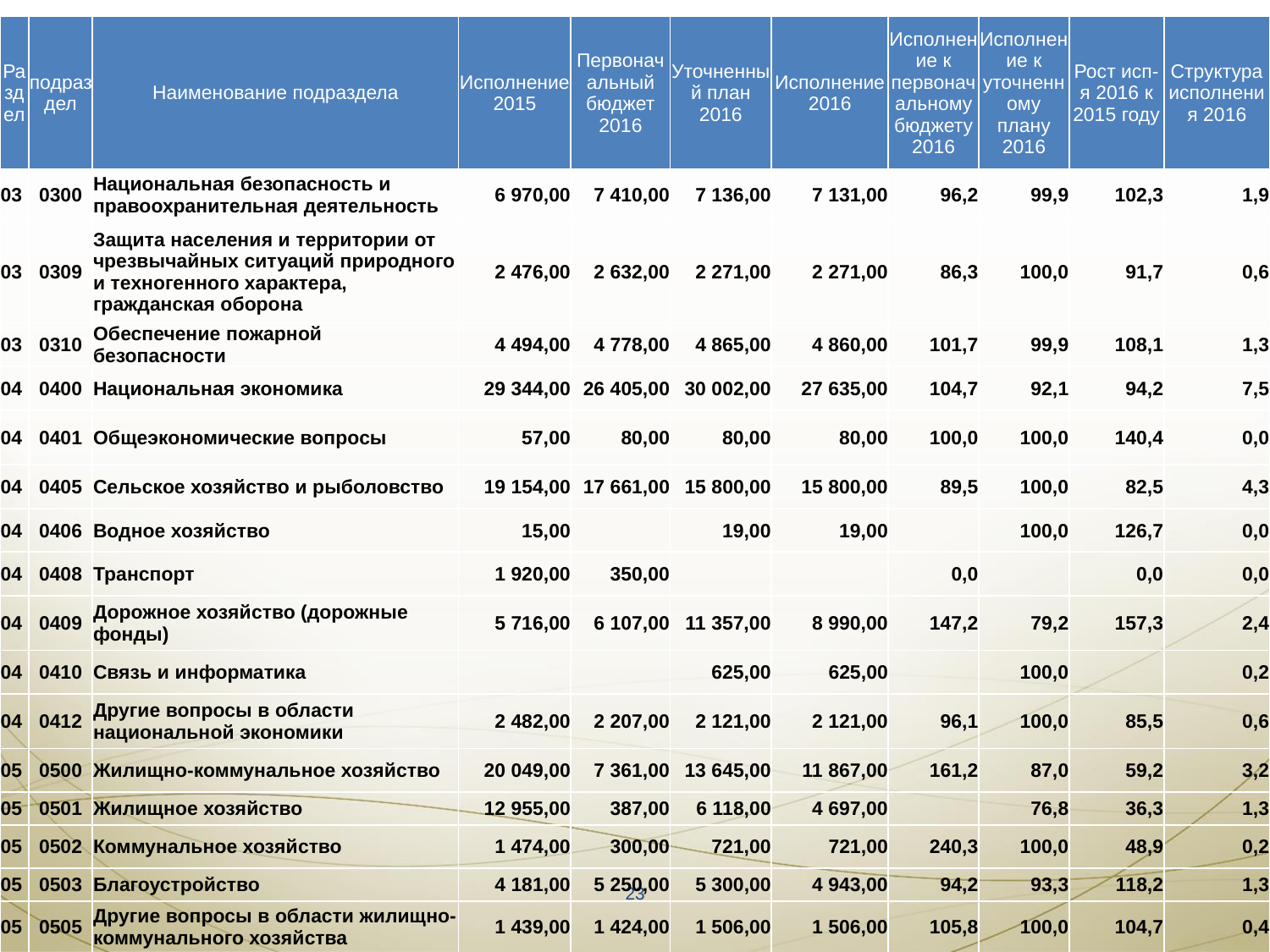

| Раздел | подраздел | Наименование подраздела | Исполнение 2015 | Первоначальный бюджет 2016 | Уточненный план 2016 | Исполнение 2016 | Исполнение к первоначальному бюджету 2016 | Исполнение к уточненному плану 2016 | Рост исп-я 2016 к 2015 году | Структура исполнения 2016 |
| --- | --- | --- | --- | --- | --- | --- | --- | --- | --- | --- |
| 03 | 0300 | Национальная безопасность и правоохранительная деятельность | 6 970,00 | 7 410,00 | 7 136,00 | 7 131,00 | 96,2 | 99,9 | 102,3 | 1,9 |
| 03 | 0309 | Защита населения и территории от чрезвычайных ситуаций природного и техногенного характера, гражданская оборона | 2 476,00 | 2 632,00 | 2 271,00 | 2 271,00 | 86,3 | 100,0 | 91,7 | 0,6 |
| 03 | 0310 | Обеспечение пожарной безопасности | 4 494,00 | 4 778,00 | 4 865,00 | 4 860,00 | 101,7 | 99,9 | 108,1 | 1,3 |
| 04 | 0400 | Национальная экономика | 29 344,00 | 26 405,00 | 30 002,00 | 27 635,00 | 104,7 | 92,1 | 94,2 | 7,5 |
| 04 | 0401 | Общеэкономические вопросы | 57,00 | 80,00 | 80,00 | 80,00 | 100,0 | 100,0 | 140,4 | 0,0 |
| 04 | 0405 | Сельское хозяйство и рыболовство | 19 154,00 | 17 661,00 | 15 800,00 | 15 800,00 | 89,5 | 100,0 | 82,5 | 4,3 |
| 04 | 0406 | Водное хозяйство | 15,00 |  | 19,00 | 19,00 |  | 100,0 | 126,7 | 0,0 |
| 04 | 0408 | Транспорт | 1 920,00 | 350,00 |  |  | 0,0 |  | 0,0 | 0,0 |
| 04 | 0409 | Дорожное хозяйство (дорожные фонды) | 5 716,00 | 6 107,00 | 11 357,00 | 8 990,00 | 147,2 | 79,2 | 157,3 | 2,4 |
| 04 | 0410 | Связь и информатика |  |  | 625,00 | 625,00 |  | 100,0 |  | 0,2 |
| 04 | 0412 | Другие вопросы в области национальной экономики | 2 482,00 | 2 207,00 | 2 121,00 | 2 121,00 | 96,1 | 100,0 | 85,5 | 0,6 |
| 05 | 0500 | Жилищно-коммунальное хозяйство | 20 049,00 | 7 361,00 | 13 645,00 | 11 867,00 | 161,2 | 87,0 | 59,2 | 3,2 |
| 05 | 0501 | Жилищное хозяйство | 12 955,00 | 387,00 | 6 118,00 | 4 697,00 |  | 76,8 | 36,3 | 1,3 |
| 05 | 0502 | Коммунальное хозяйство | 1 474,00 | 300,00 | 721,00 | 721,00 | 240,3 | 100,0 | 48,9 | 0,2 |
| 05 | 0503 | Благоустройство | 4 181,00 | 5 250,00 | 5 300,00 | 4 943,00 | 94,2 | 93,3 | 118,2 | 1,3 |
| 05 | 0505 | Другие вопросы в области жилищно-коммунального хозяйства | 1 439,00 | 1 424,00 | 1 506,00 | 1 506,00 | 105,8 | 100,0 | 104,7 | 0,4 |
23